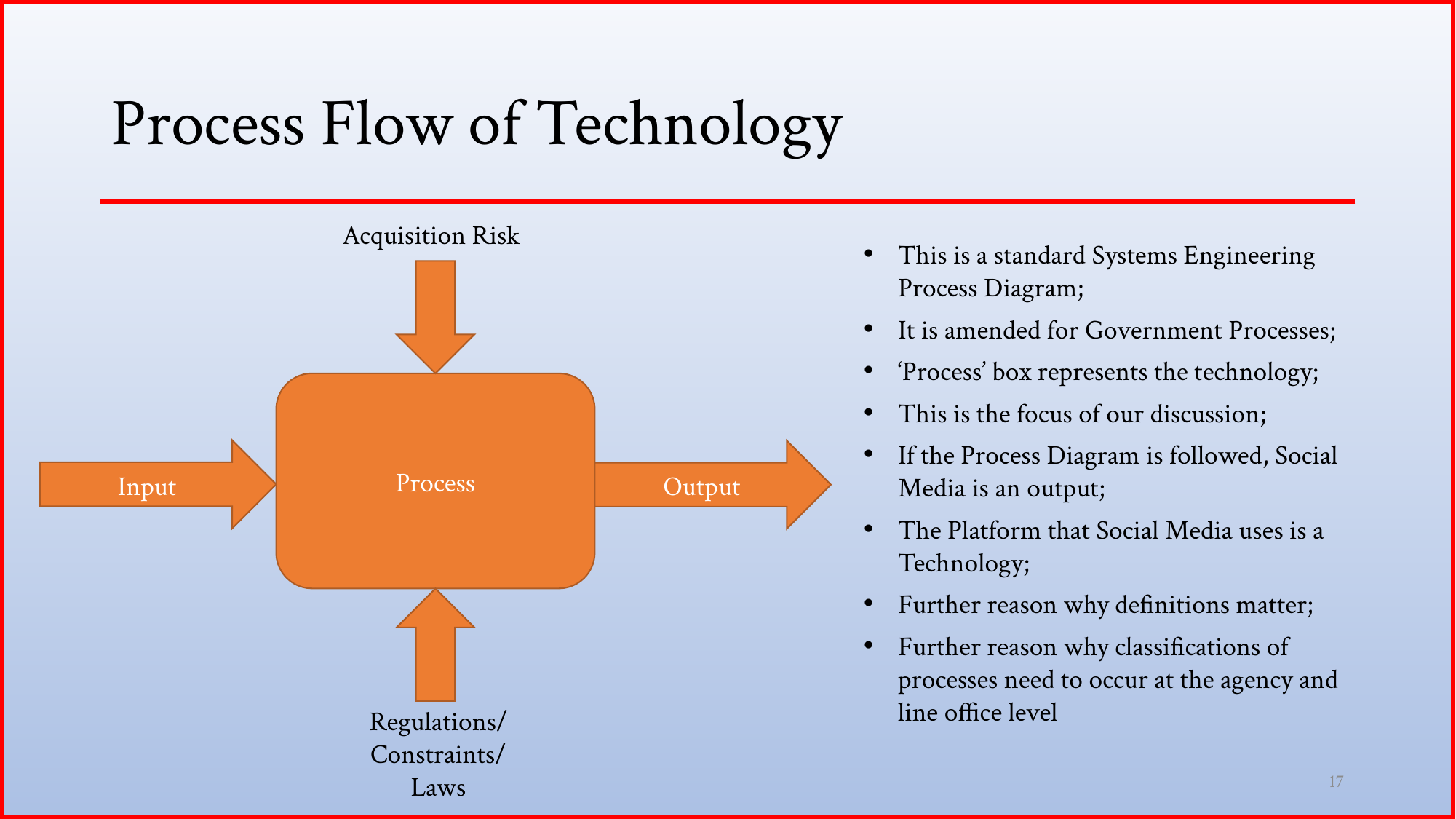

# Process Flow of Technology
Acquisition Risk
This is a standard Systems Engineering Process Diagram;
It is amended for Government Processes;
‘Process’ box represents the technology;
This is the focus of our discussion;
If the Process Diagram is followed, Social Media is an output;
The Platform that Social Media uses is a Technology;
Further reason why definitions matter;
Further reason why classifications of processes need to occur at the agency and line office level

Process
Input
Output

Regulations/
Constraints/
Laws
17